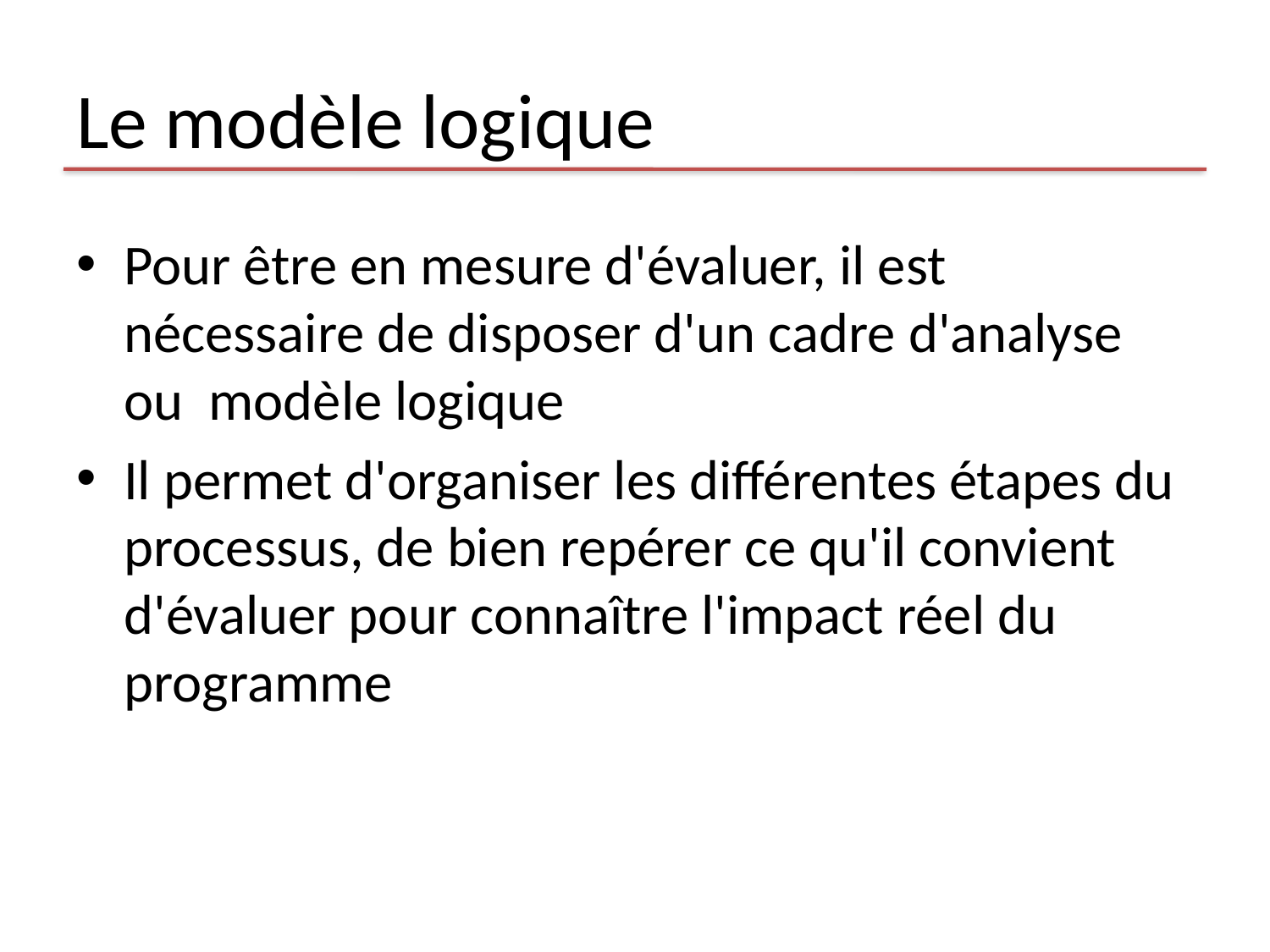

# Le modèle logique
Pour être en mesure d'évaluer, il est nécessaire de disposer d'un cadre d'analyse ou  modèle logique
Il permet d'organiser les différentes étapes du processus, de bien repérer ce qu'il convient d'évaluer pour connaître l'impact réel du programme